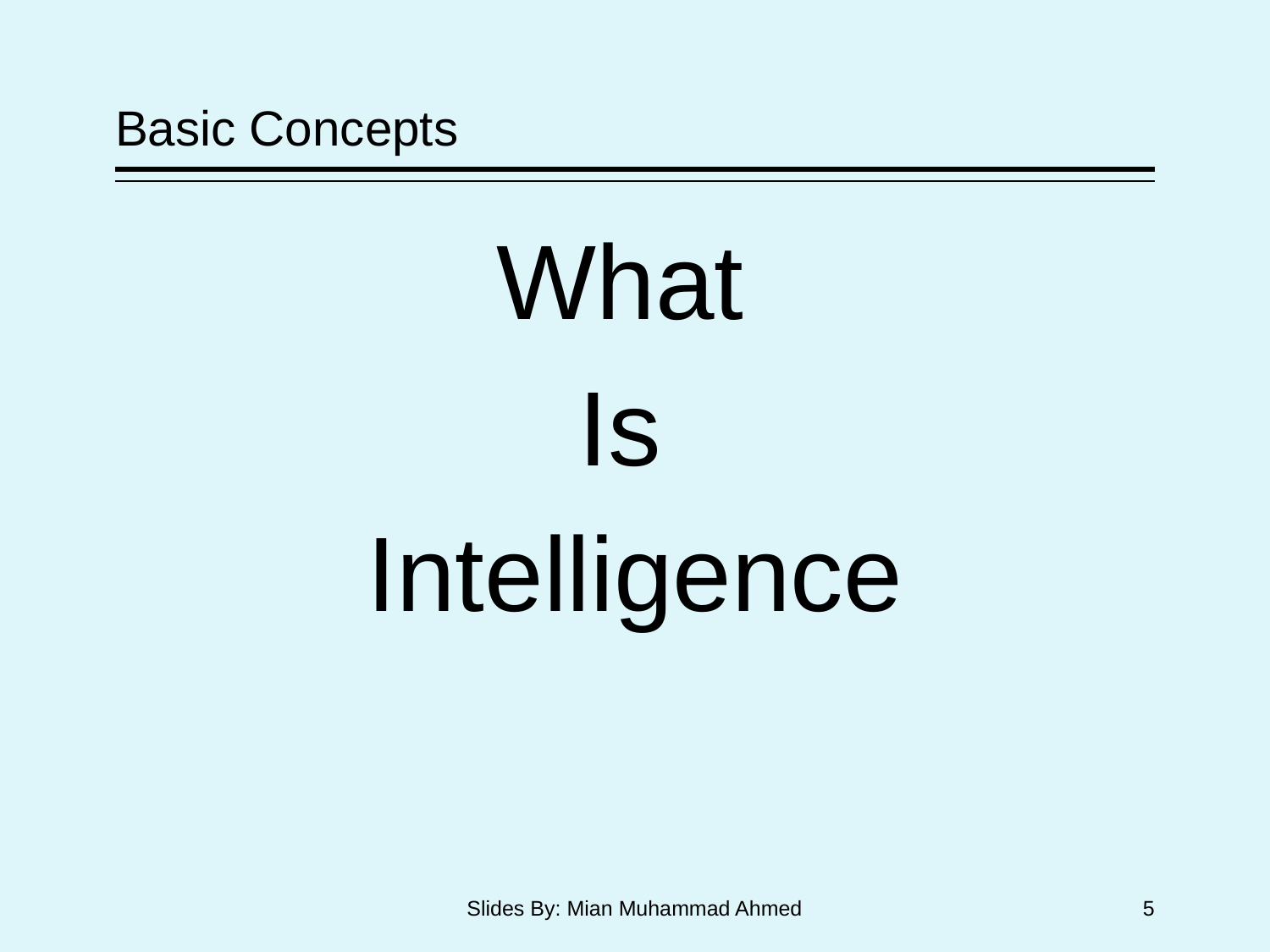

# Basic Concepts
What
Is
Intelligence
Slides By: Mian Muhammad Ahmed
5